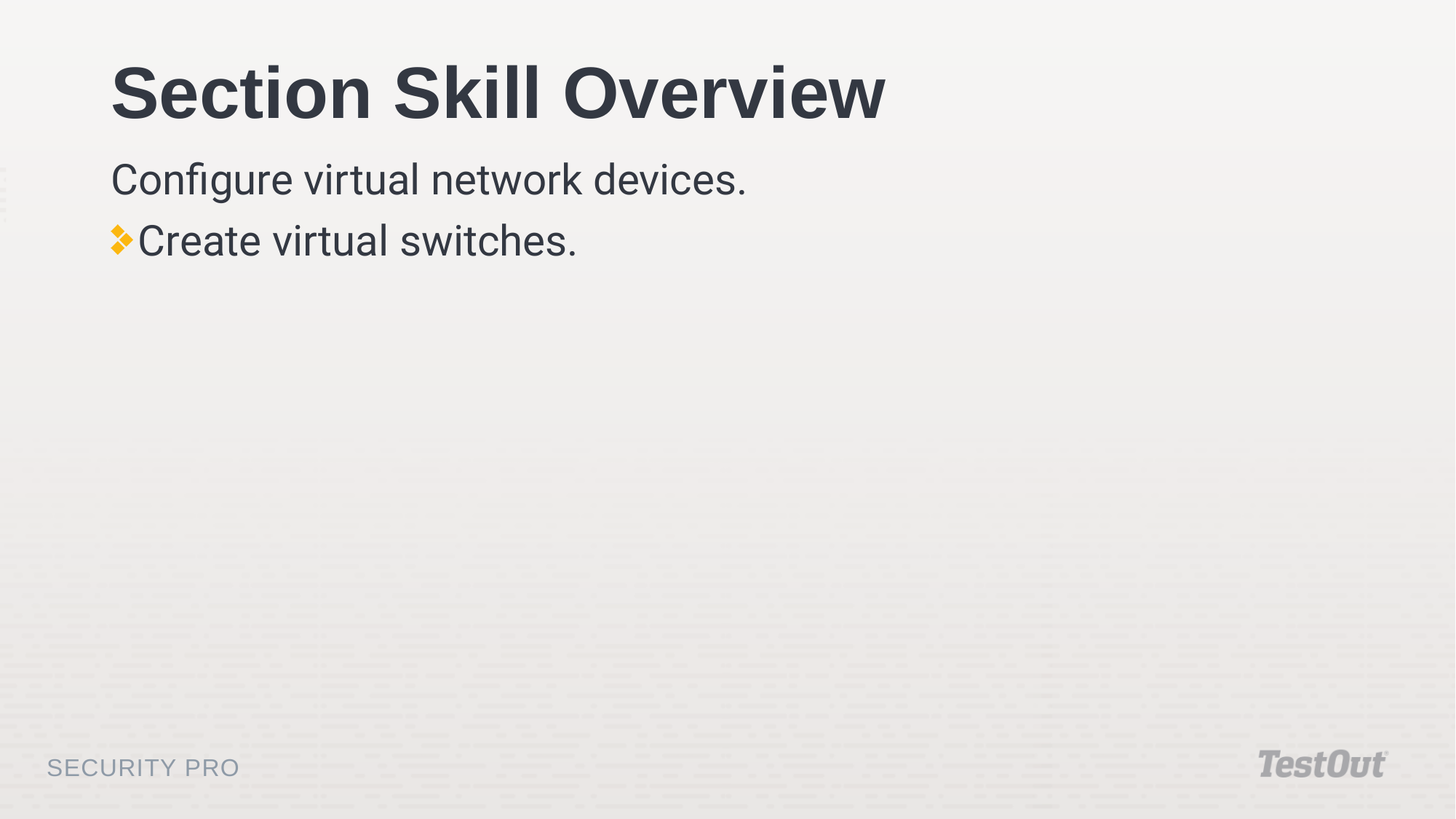

# Section Skill Overview
Configure virtual network devices.
Create virtual switches.
Security Pro